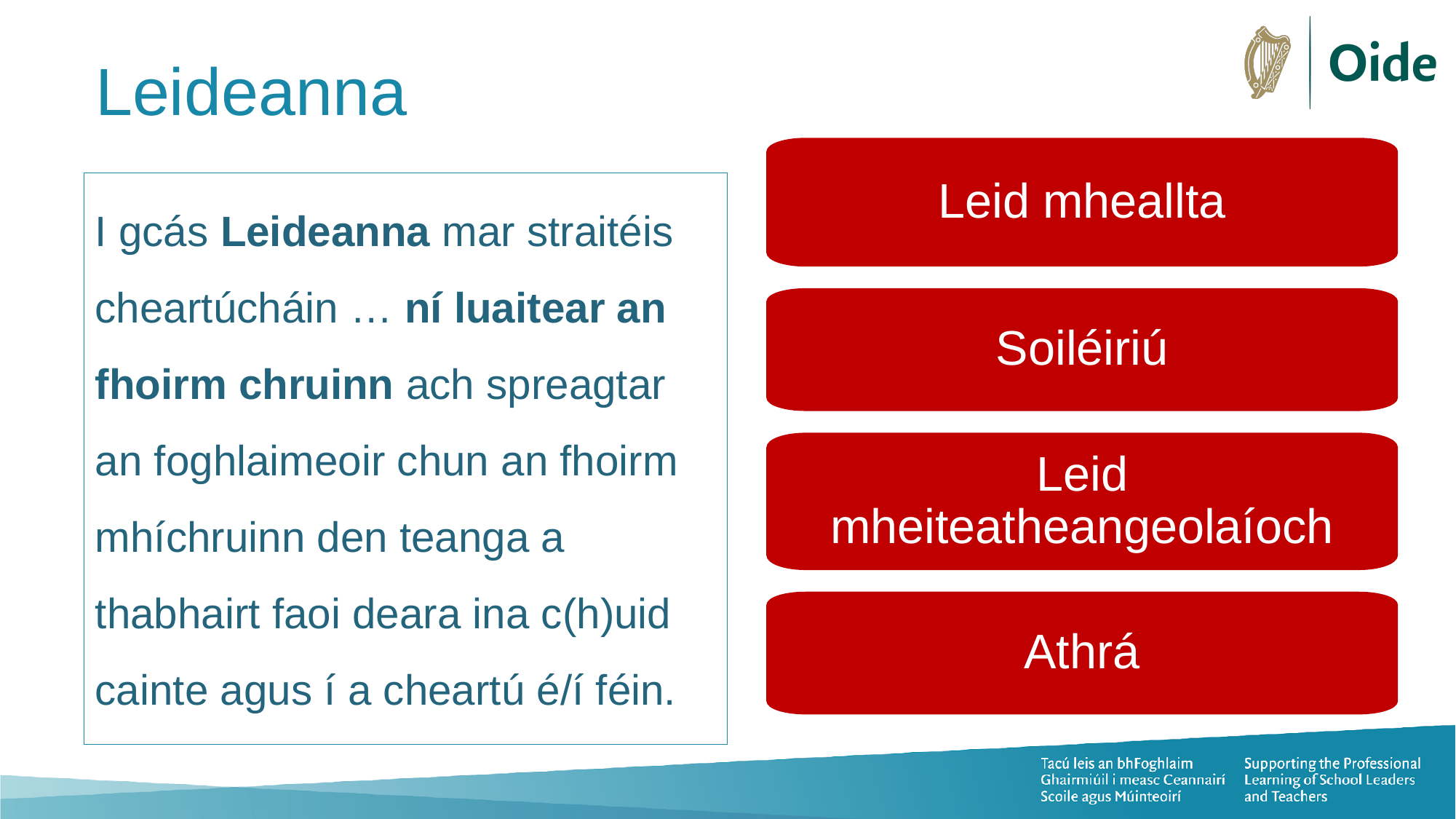

# Leideanna
Leid mheallta
I gcás Leideanna mar straitéis cheartúcháin … ní luaitear an fhoirm chruinn ach spreagtar an foghlaimeoir chun an fhoirm mhíchruinn den teanga a thabhairt faoi deara ina c(h)uid
cainte agus í a cheartú é/í féin.

Soiléiriú
Leid mheiteatheangeolaíoch
Athrá